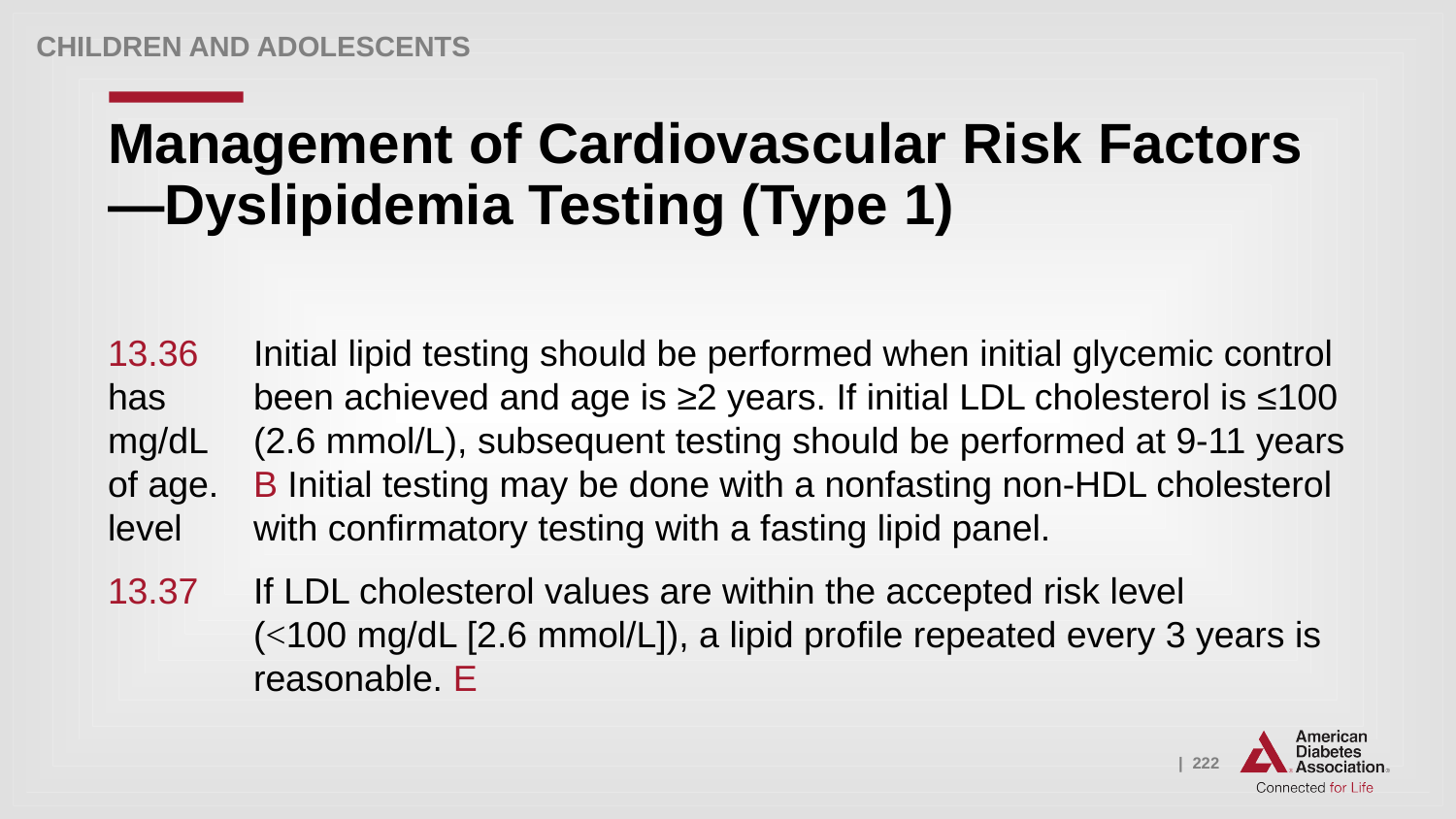

Children and adolescents
# Management of Cardiovascular Risk Factors—Dyslipidemia Testing (Type 1)
13.36 	Initial lipid testing should be performed when initial glycemic control has 	been achieved and age is ≥2 years. If initial LDL cholesterol is ≤100 mg/dL 	(2.6 mmol/L), subsequent testing should be performed at 9-11 years of age. 	B Initial testing may be done with a nonfasting non-HDL cholesterol level 	with confirmatory testing with a fasting lipid panel.
13.37 	If LDL cholesterol values are within the accepted risk level
	(˂100 mg/dL [2.6 mmol/L]), a lipid profile repeated every 3 years is 	reasonable. E